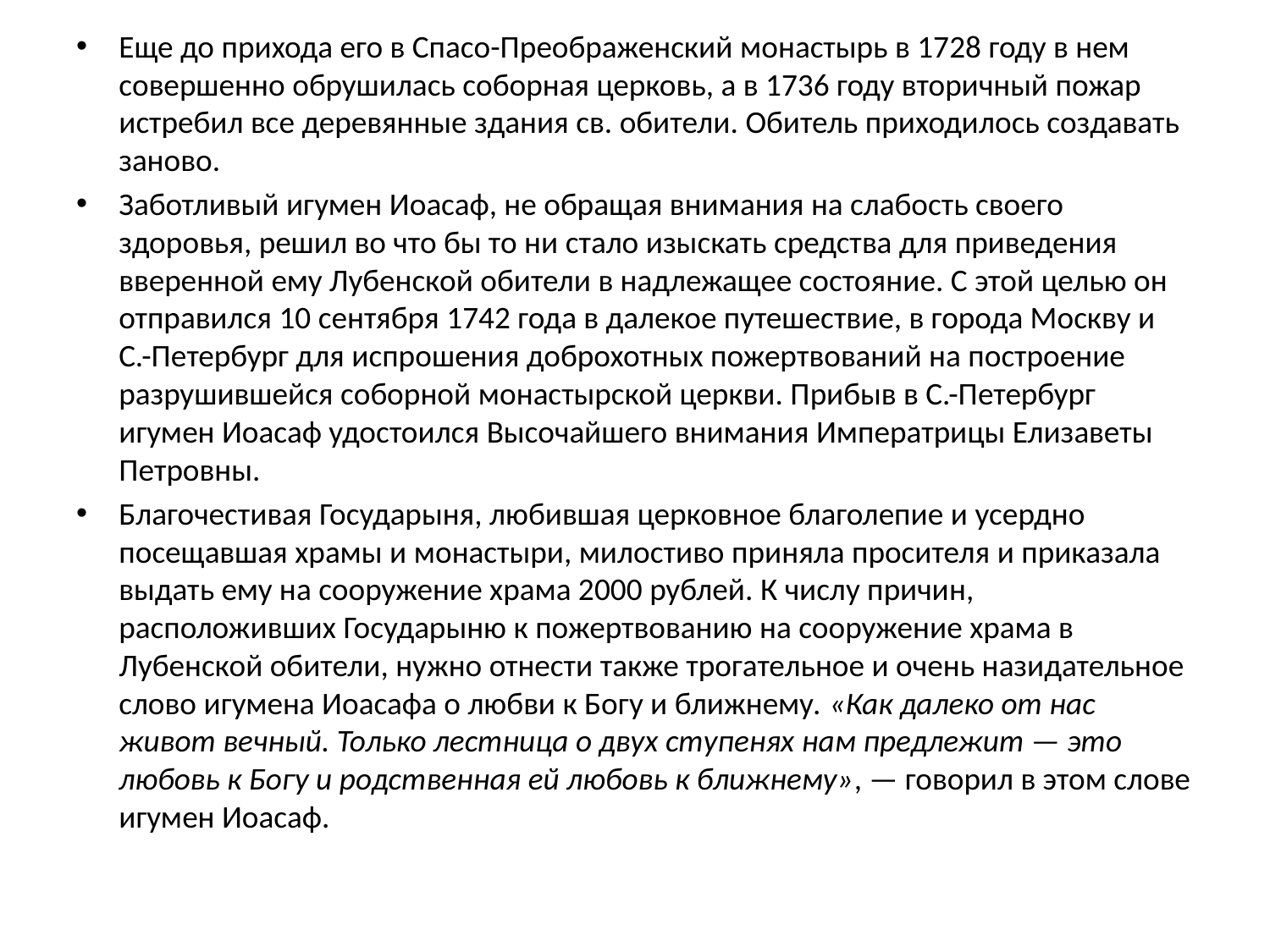

Еще до прихода его в Спасо-Преображенский монастырь в 1728 году в нем совершенно обрушилась соборная церковь, а в 1736 году вторичный пожар истребил все деревянные здания св. обители. Обитель приходилось создавать заново.
Заботливый игумен Иоасаф, не обращая внимания на слабость своего здоровья, решил во что бы то ни стало изыскать средства для приведения вверенной ему Лубенской обители в надлежащее состояние. С этой целью он отправился 10 сентября 1742 года в далекое путешествие, в города Москву и С.-Петербург для испрошения доброхотных пожертвований на построение разрушившейся соборной монастырской церкви. Прибыв в С.-Петербург игумен Иоасаф удостоился Высочайшего внимания Императрицы Елизаветы Петровны.
Благочестивая Государыня, любившая церковное благолепие и усердно посещавшая храмы и монастыри, милостиво приняла просителя и приказала выдать ему на сооружение храма 2000 рублей. К числу причин, расположивших Государыню к пожертвованию на сооружение храма в Лубенской обители, нужно отнести также трогательное и очень назидательное слово игумена Иоасафа о любви к Богу и ближнему. «Как далеко от нас живот вечный. Только лестница о двух ступенях нам предлежит — это любовь к Богу и родственная ей любовь к ближнему», — говорил в этом слове игумен Иоасаф.